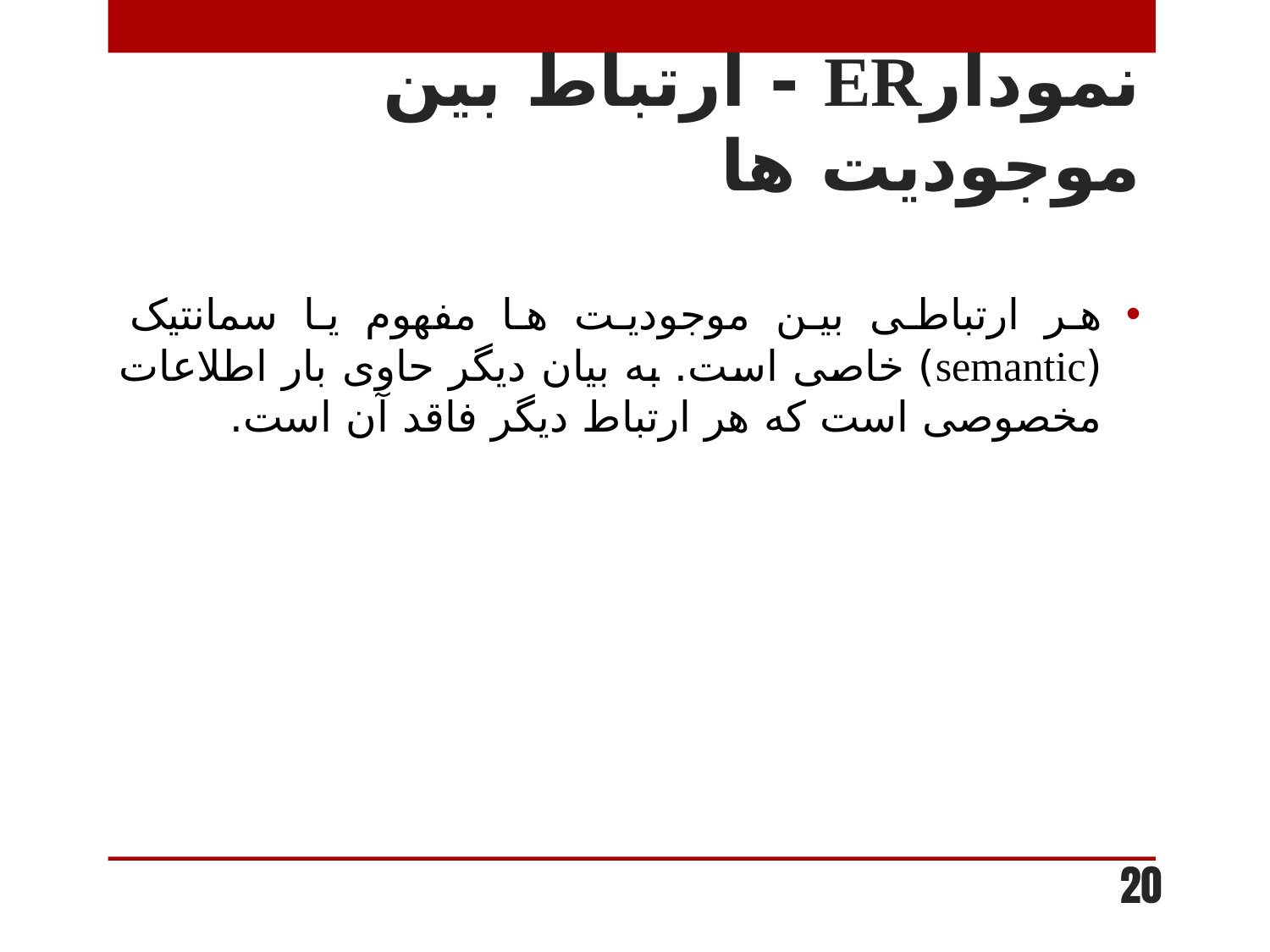

# نمودارER - ارتباط بین موجودیت ها
هر ارتباطی بین موجودیت ها مفهوم یا سمانتیک (semantic) خاصی است. به بیان دیگر حاوی بار اطلاعات مخصوصی است که هر ارتباط دیگر فاقد آن است.

20